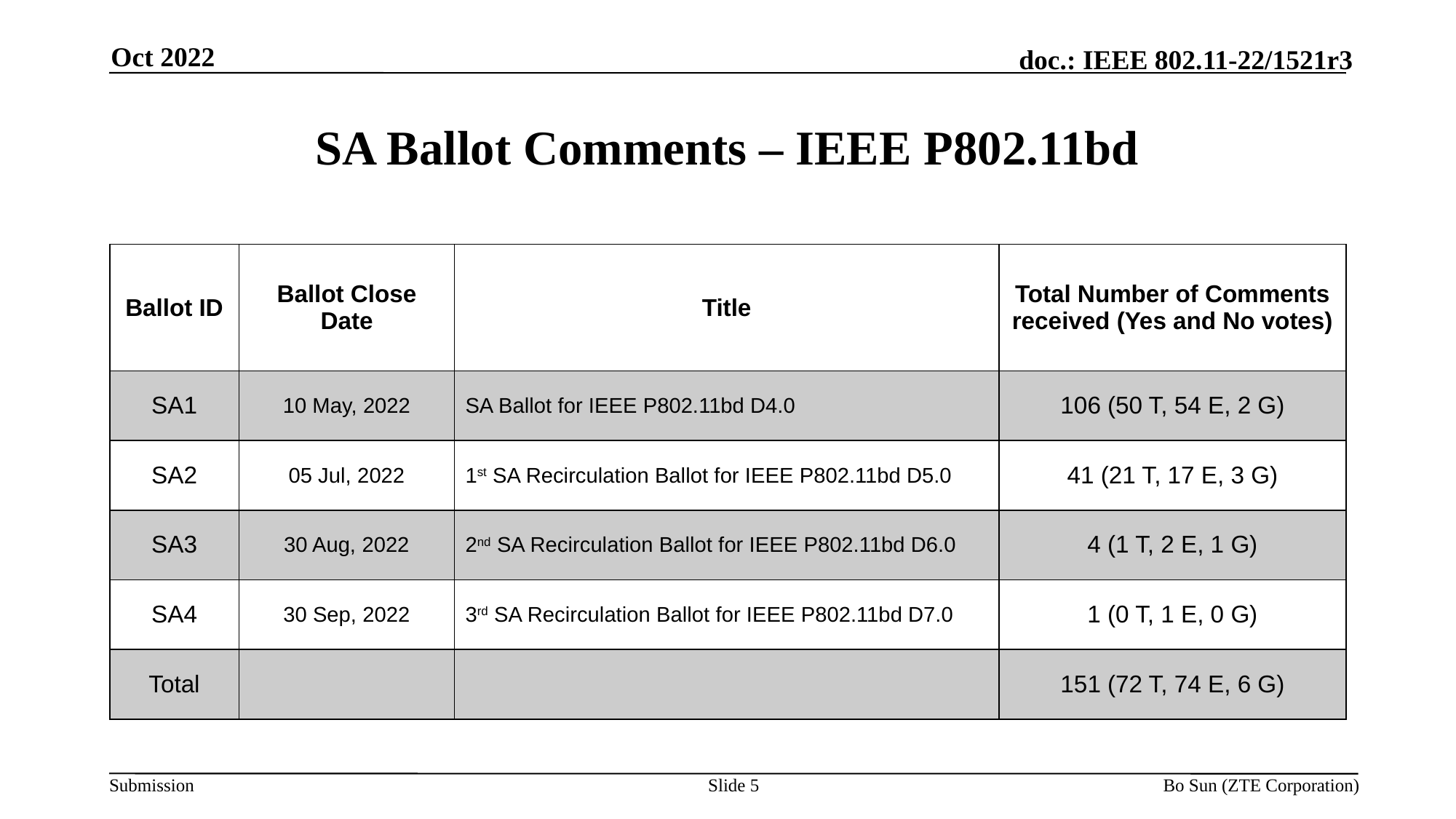

Oct 2022
# SA Ballot Comments – IEEE P802.11bd
| Ballot ID | Ballot Close Date | Title | Total Number of Comments received (Yes and No votes) |
| --- | --- | --- | --- |
| SA1 | 10 May, 2022 | SA Ballot for IEEE P802.11bd D4.0 | 106 (50 T, 54 E, 2 G) |
| SA2 | 05 Jul, 2022 | 1st SA Recirculation Ballot for IEEE P802.11bd D5.0 | 41 (21 T, 17 E, 3 G) |
| SA3 | 30 Aug, 2022 | 2nd SA Recirculation Ballot for IEEE P802.11bd D6.0 | 4 (1 T, 2 E, 1 G) |
| SA4 | 30 Sep, 2022 | 3rd SA Recirculation Ballot for IEEE P802.11bd D7.0 | 1 (0 T, 1 E, 0 G) |
| Total |  |  | 151 (72 T, 74 E, 6 G) |
Slide 5
Bo Sun (ZTE Corporation)